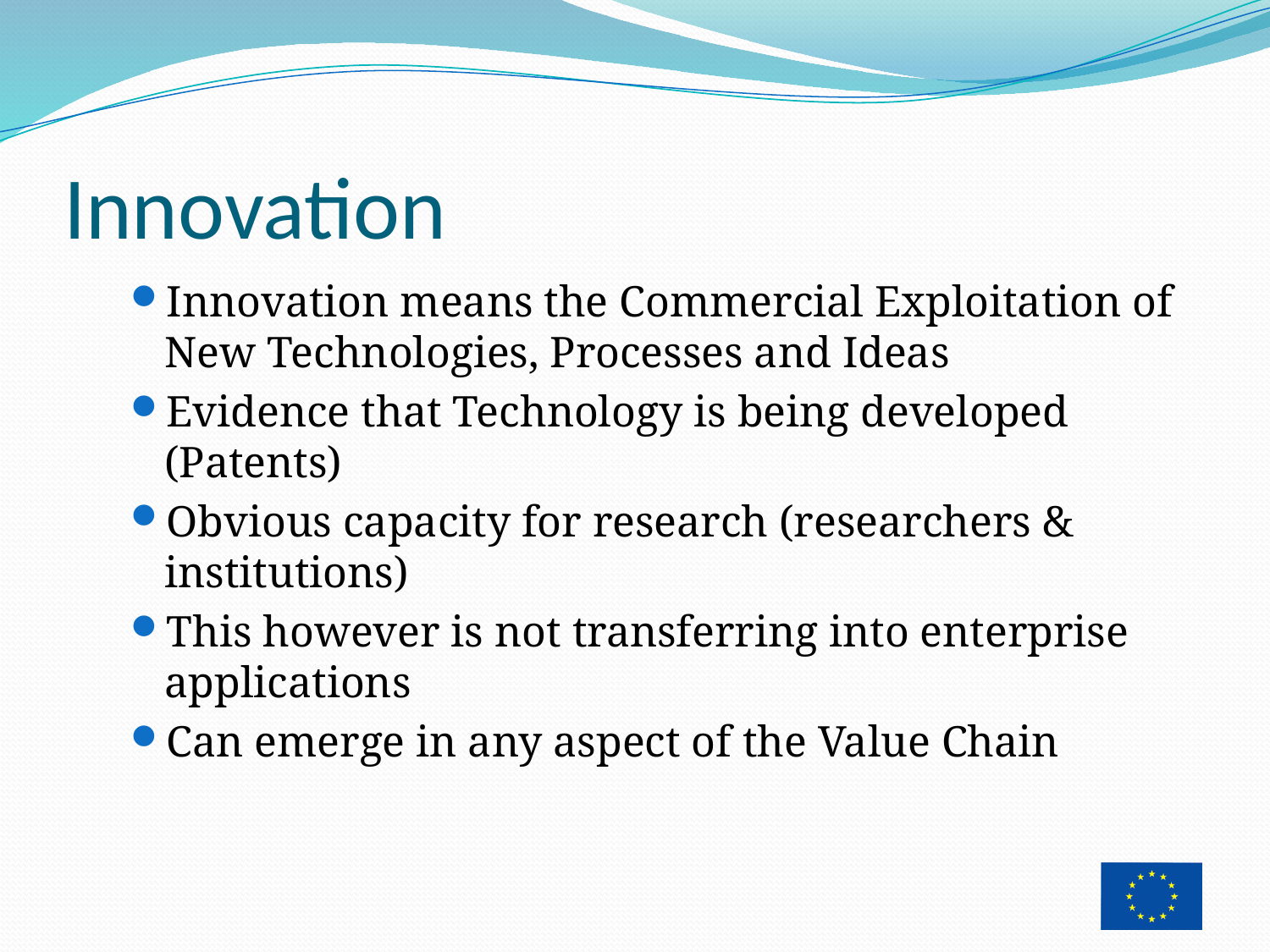

# Innovation
Innovation means the Commercial Exploitation of New Technologies, Processes and Ideas
Evidence that Technology is being developed (Patents)
Obvious capacity for research (researchers & institutions)
This however is not transferring into enterprise applications
Can emerge in any aspect of the Value Chain